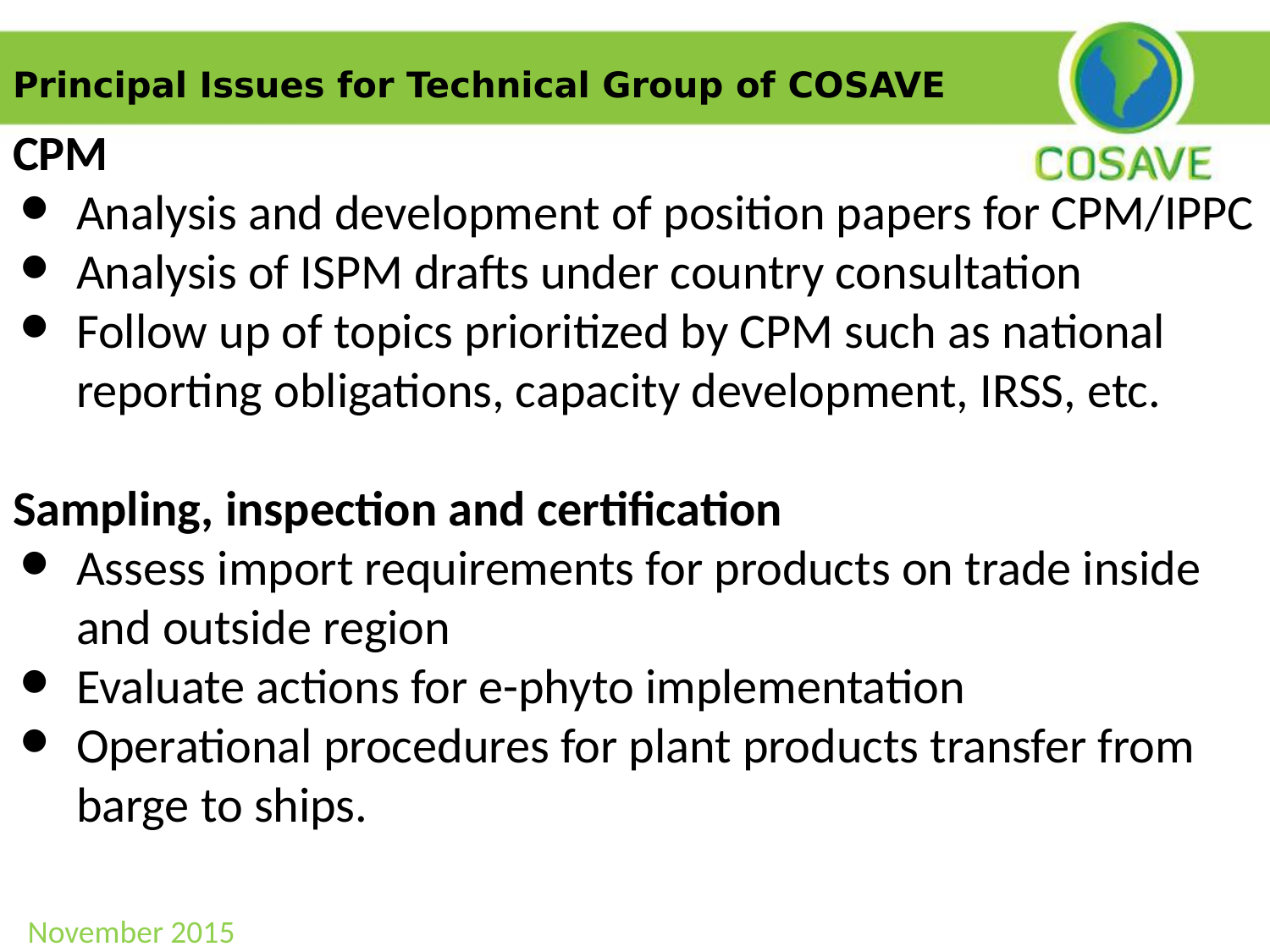

Principal Issues for Technical Group of COSAVE
CPM
Analysis and development of position papers for CPM/IPPC
Analysis of ISPM drafts under country consultation
Follow up of topics prioritized by CPM such as national reporting obligations, capacity development, IRSS, etc.

Sampling, inspection and certification
Assess import requirements for products on trade inside and outside region
Evaluate actions for e-phyto implementation
Operational procedures for plant products transfer from barge to ships.

November 2015